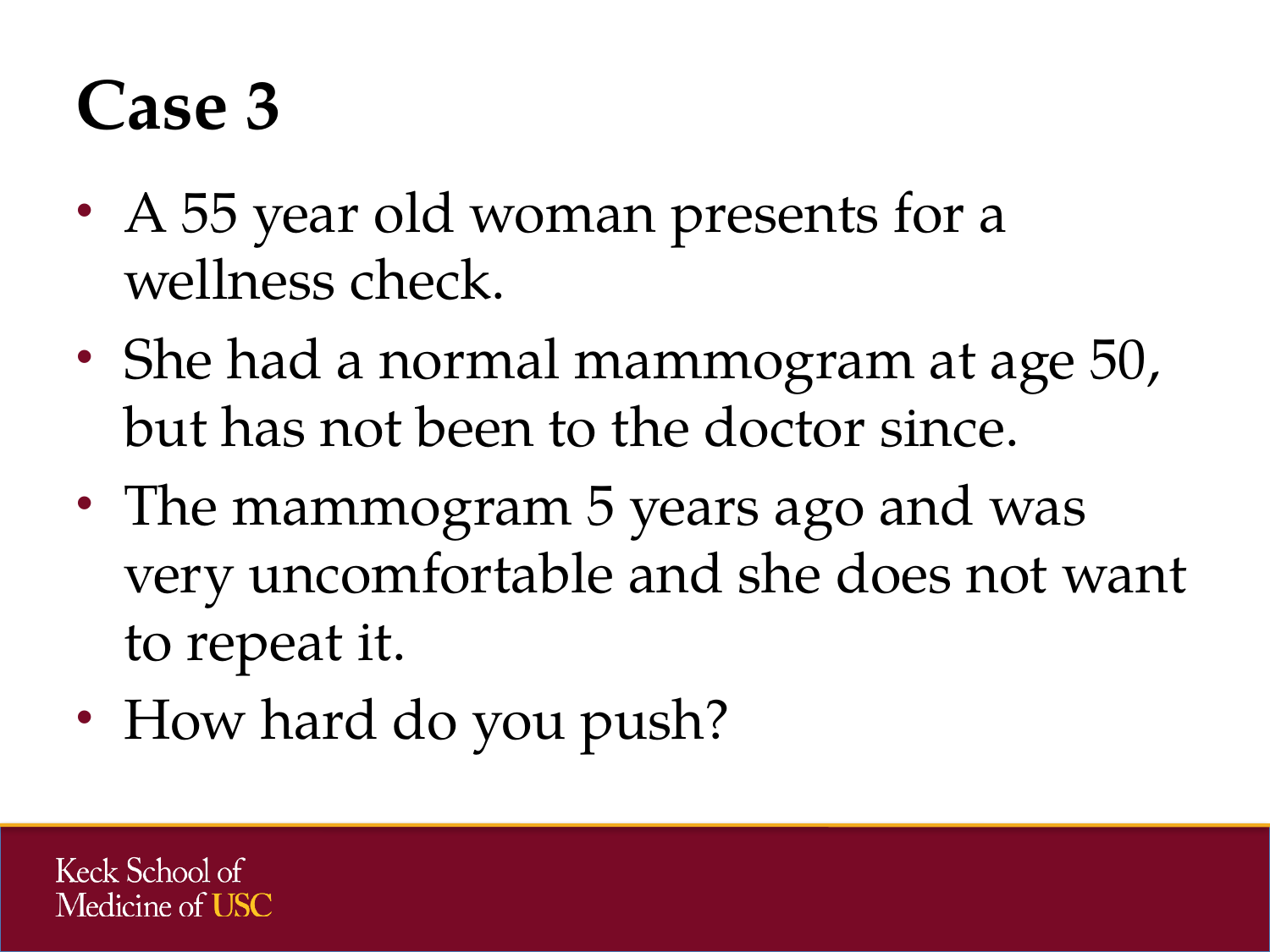

# Case 3
A 55 year old woman presents for a wellness check.
She had a normal mammogram at age 50, but has not been to the doctor since.
The mammogram 5 years ago and was very uncomfortable and she does not want to repeat it.
How hard do you push?